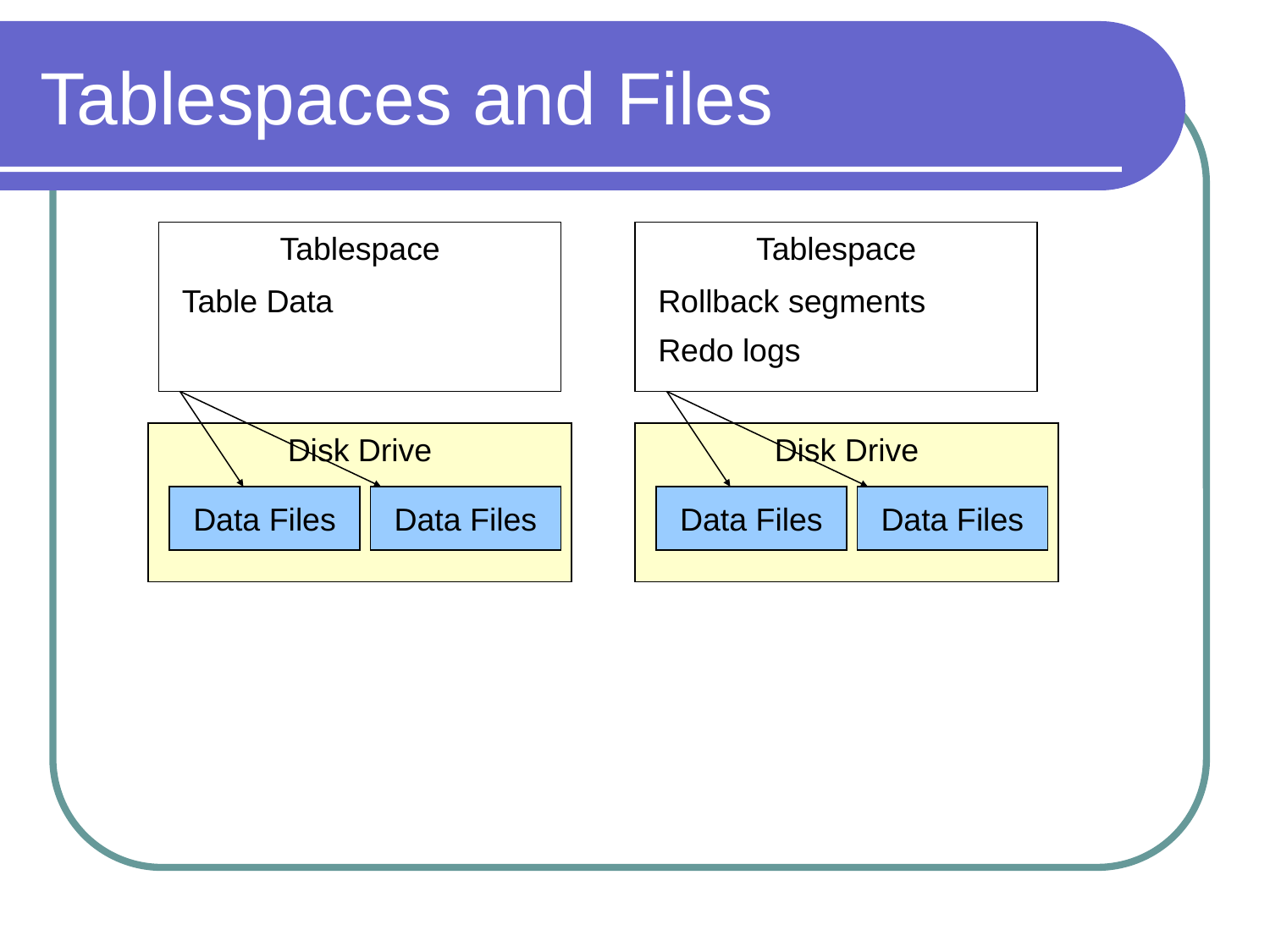

# Tablespaces and Files
Tablespace
Tablespace
Table Data
Rollback segments
Redo logs

Disk Drive
Disk Drive
Data Files
Data Files
Data Files
Data Files